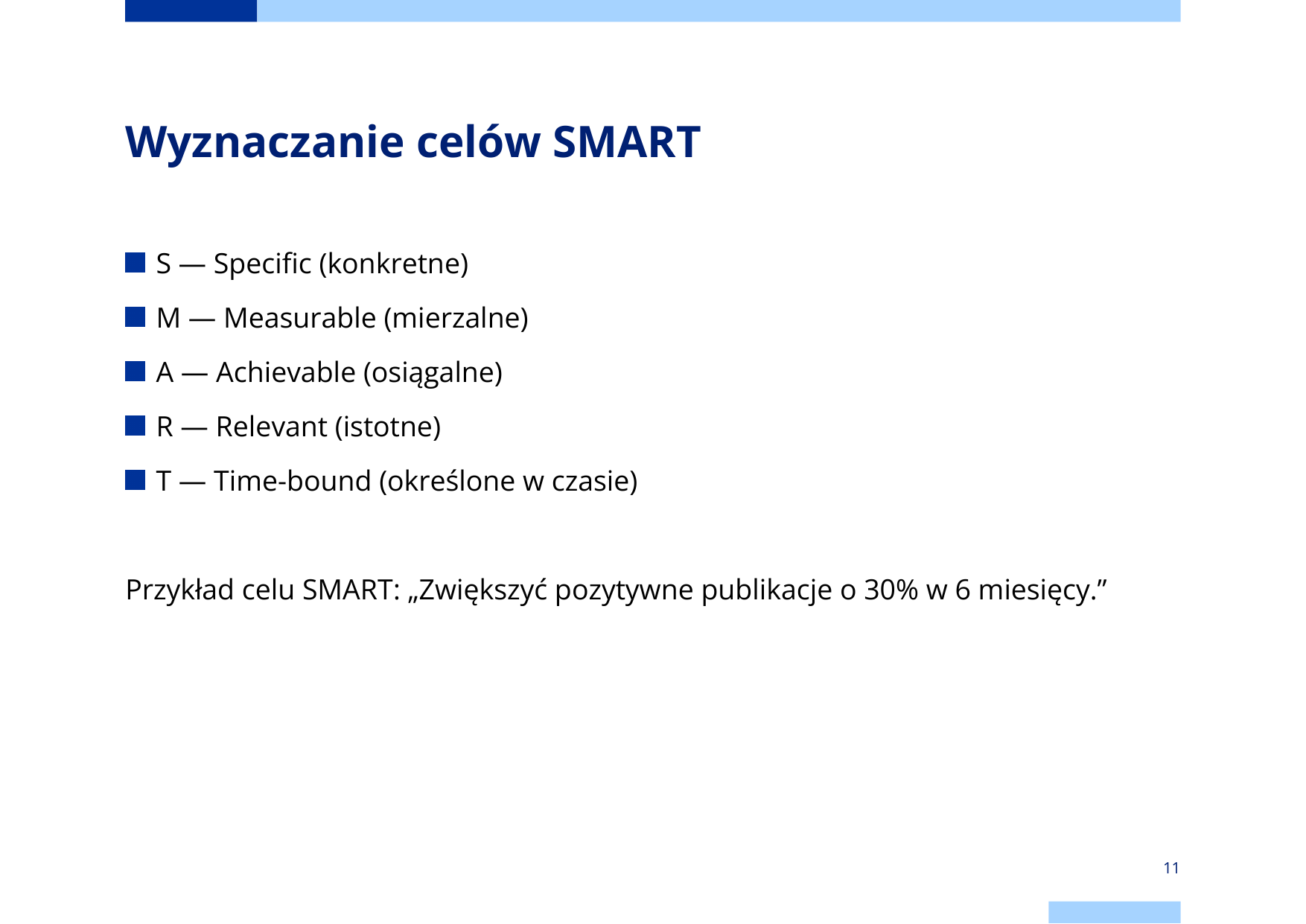

# Wyznaczanie celów SMART
S — Specific (konkretne)
M — Measurable (mierzalne)
A — Achievable (osiągalne)
R — Relevant (istotne)
T — Time-bound (określone w czasie)

Przykład celu SMART: „Zwiększyć pozytywne publikacje o 30% w 6 miesięcy.”
11